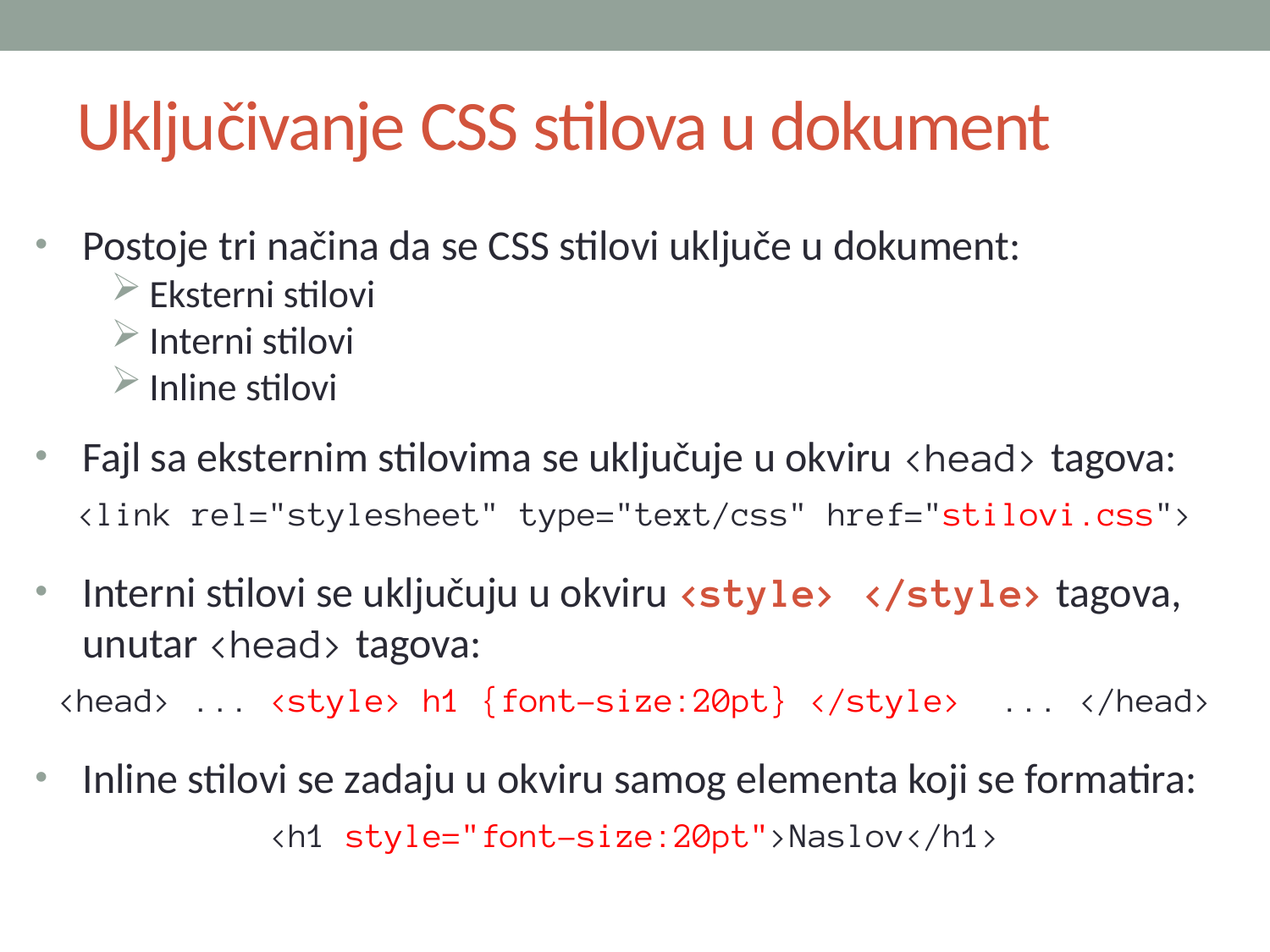

# Uključivanje CSS stilova u dokument
Postoje tri načina da se CSS stilovi uključe u dokument:
Eksterni stilovi
Interni stilovi
Inline stilovi
Fajl sa eksternim stilovima se uključuje u okviru <head> tagova:
<link rel="stylesheet" type="text/css" href="stilovi.css">
Interni stilovi se uključuju u okviru <style> </style> tagova, unutar <head> tagova:
<head> ... <style> h1 {font-size:20pt} </style>  ... </head>
Inline stilovi se zadaju u okviru samog elementa koji se formatira:
<h1 style="font-size:20pt">Naslov</h1>